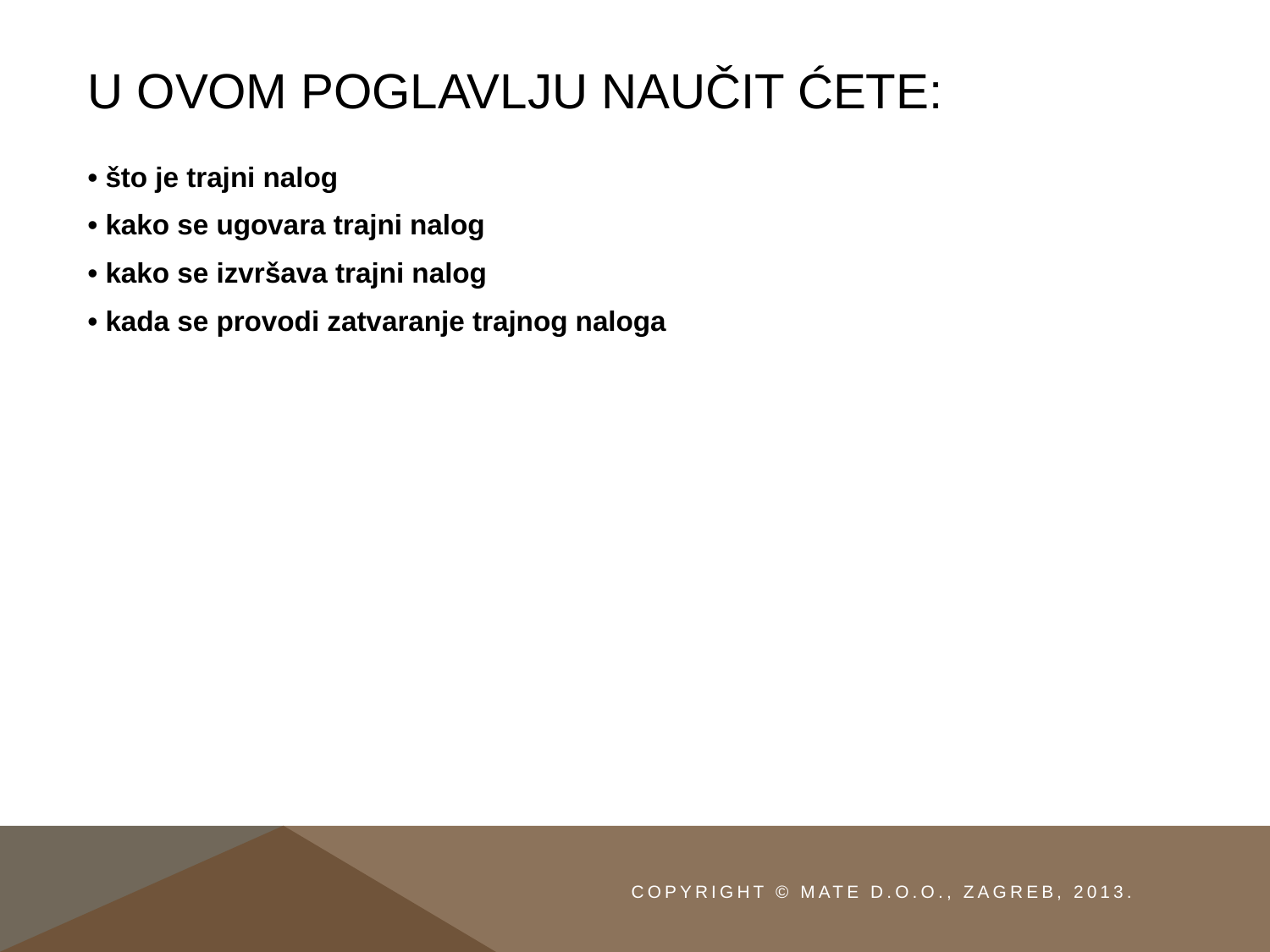

# U ovom poglavlju naučit ćete:
• što je trajni nalog
• kako se ugovara trajni nalog
• kako se izvršava trajni nalog
• kada se provodi zatvaranje trajnog naloga
Copyright © MATE d.o.o., Zagreb, 2013.